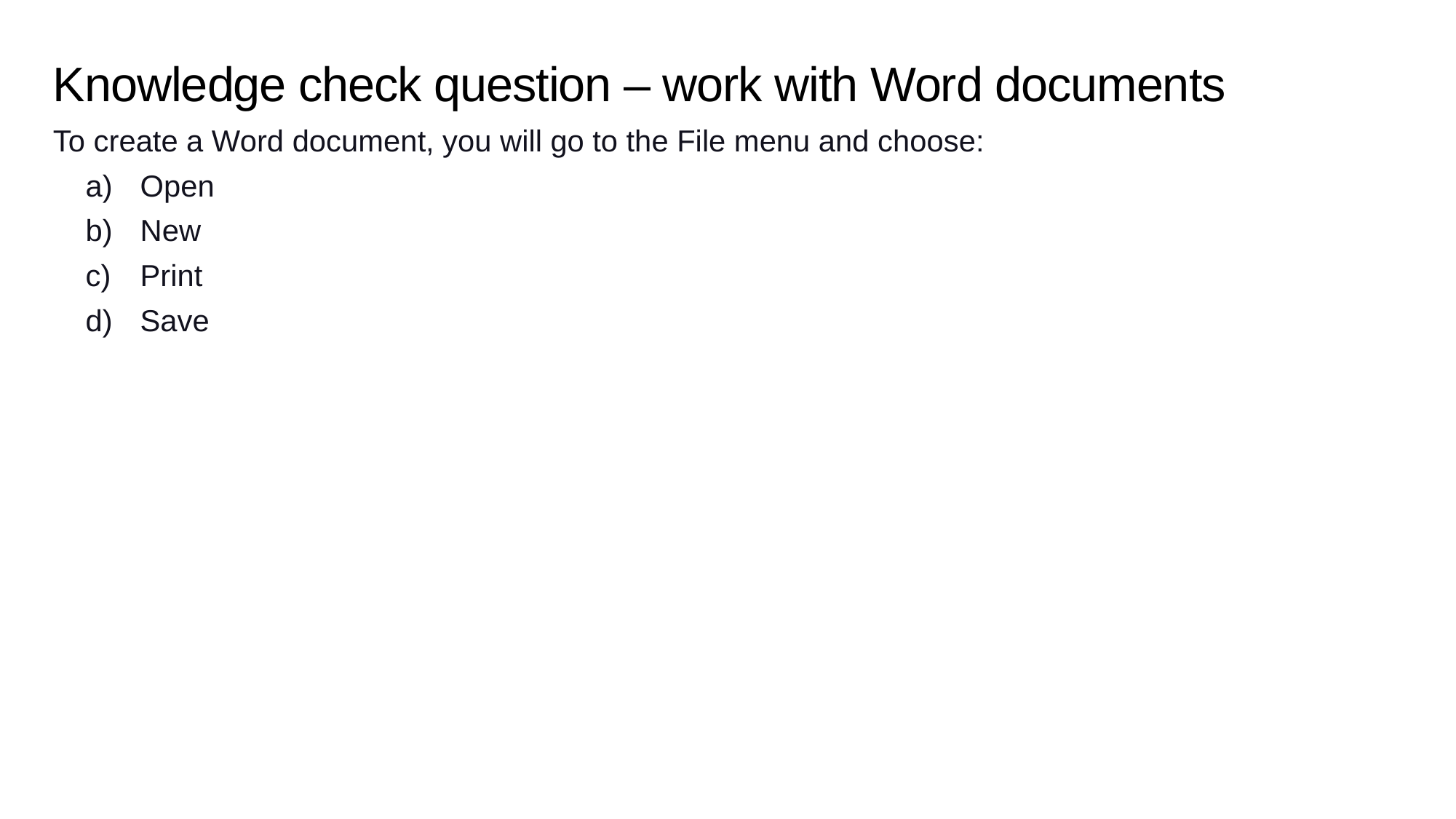

# Knowledge check question – work with Word documents
To create a Word document, you will go to the File menu and choose:
Open
New
Print
Save